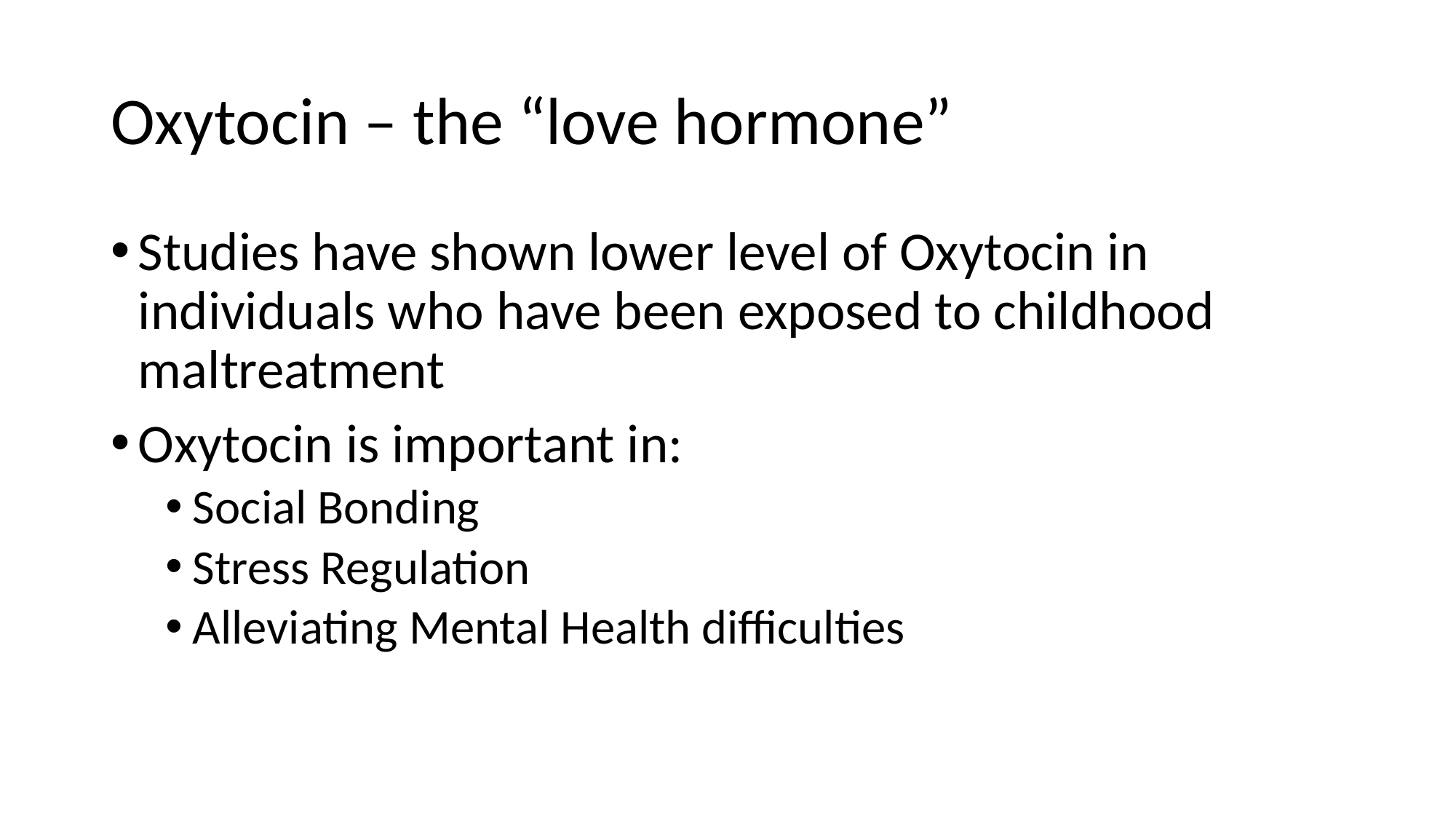

# Oxytocin – the “love hormone”
Studies have shown lower level of Oxytocin in individuals who have been exposed to childhood maltreatment
Oxytocin is important in:
Social Bonding
Stress Regulation
Alleviating Mental Health difficulties